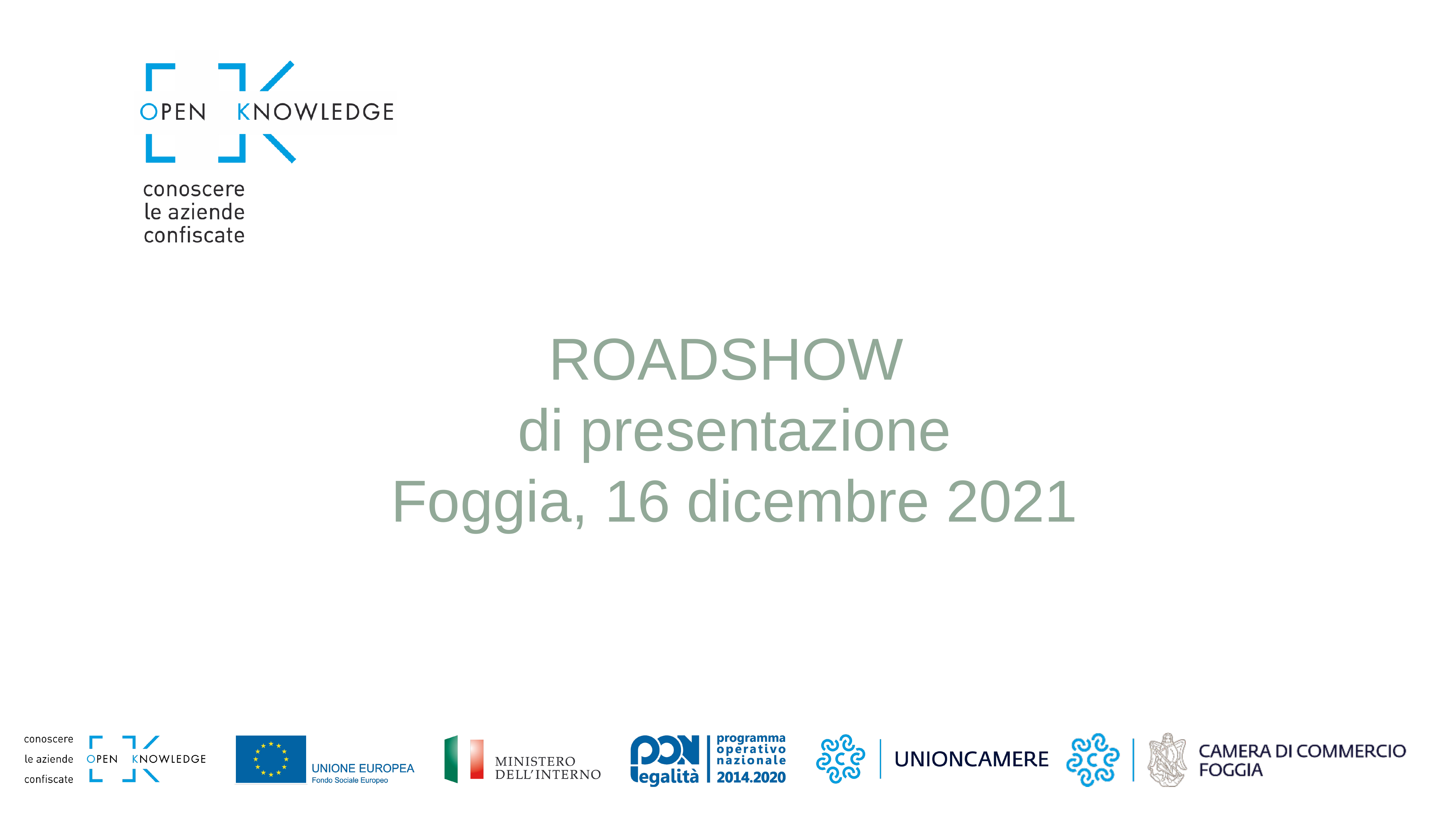

ROADSHOW
di presentazione
Foggia, 16 dicembre 2021